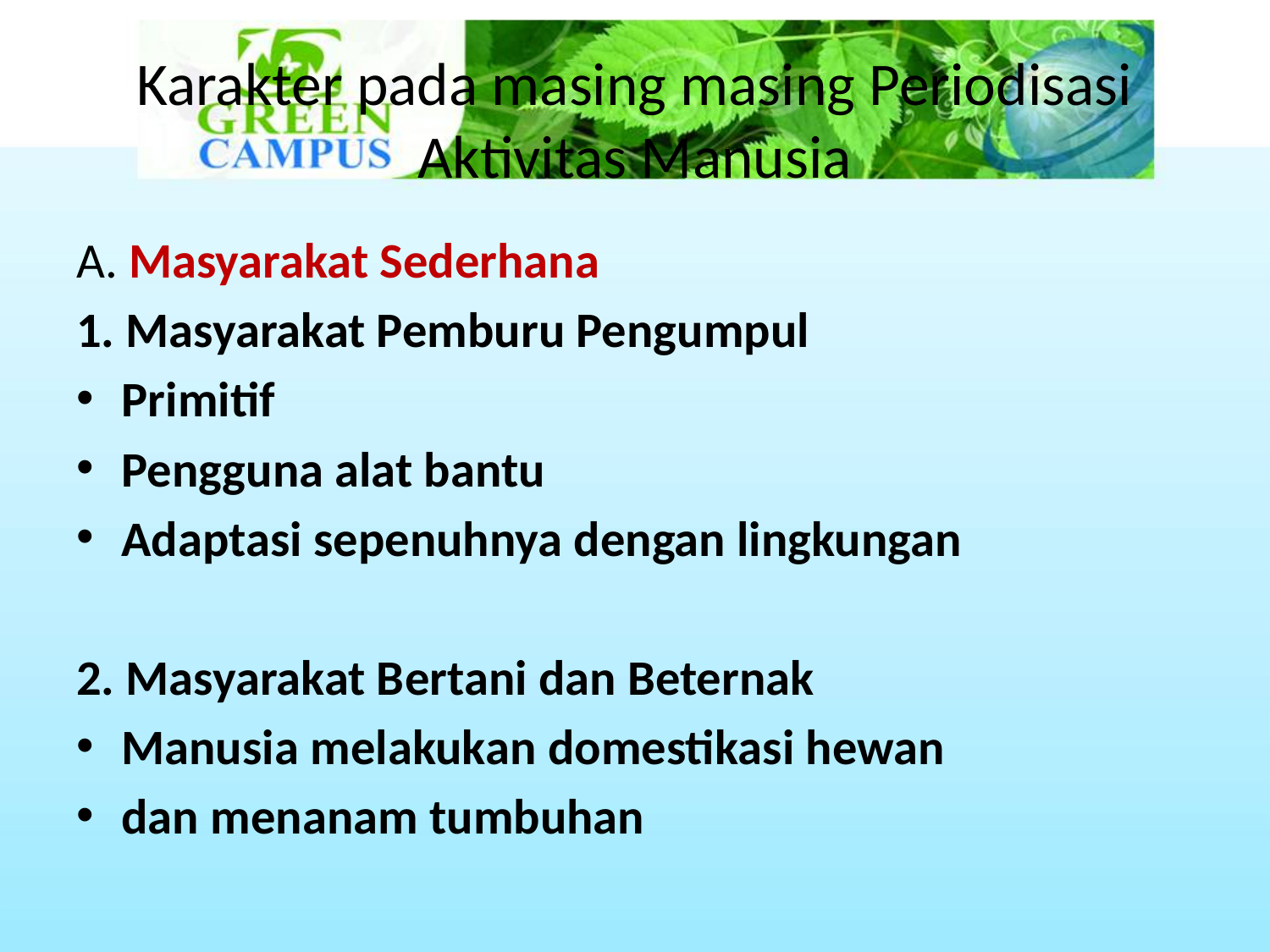

# Karakter pada masing masing Periodisasi Aktivitas Manusia
A. Masyarakat Sederhana
1. Masyarakat Pemburu Pengumpul
Primitif
Pengguna alat bantu
Adaptasi sepenuhnya dengan lingkungan

2. Masyarakat Bertani dan Beternak
Manusia melakukan domestikasi hewan
dan menanam tumbuhan